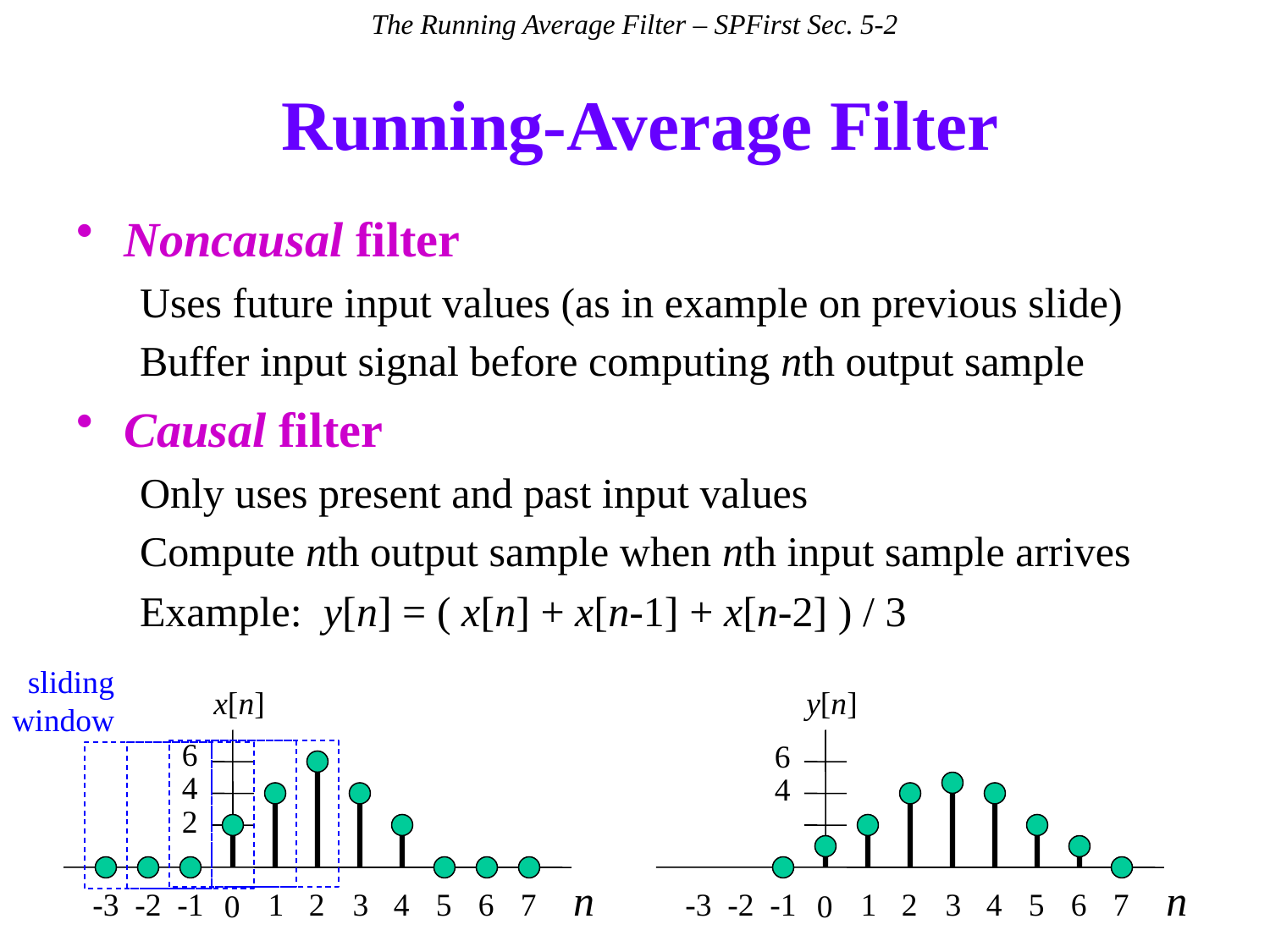

The Running Average Filter – SPFirst Sec. 5-2
# Running-Average Filter
Noncausal filter
Uses future input values (as in example on previous slide)
Buffer input signal before computing nth output sample
Causal filter
Only uses present and past input values
Compute nth output sample when nth input sample arrives
Example:  y[n] = ( x[n] + x[n-1] + x[n-2] ) / 3
sliding window
x[n]
6

4

2

-3
-2
-1
1
2
3
4
5
6
7
0
y[n]
6

4

-3
-2
-1
1
2
3
4
5
6
7
0

n
n